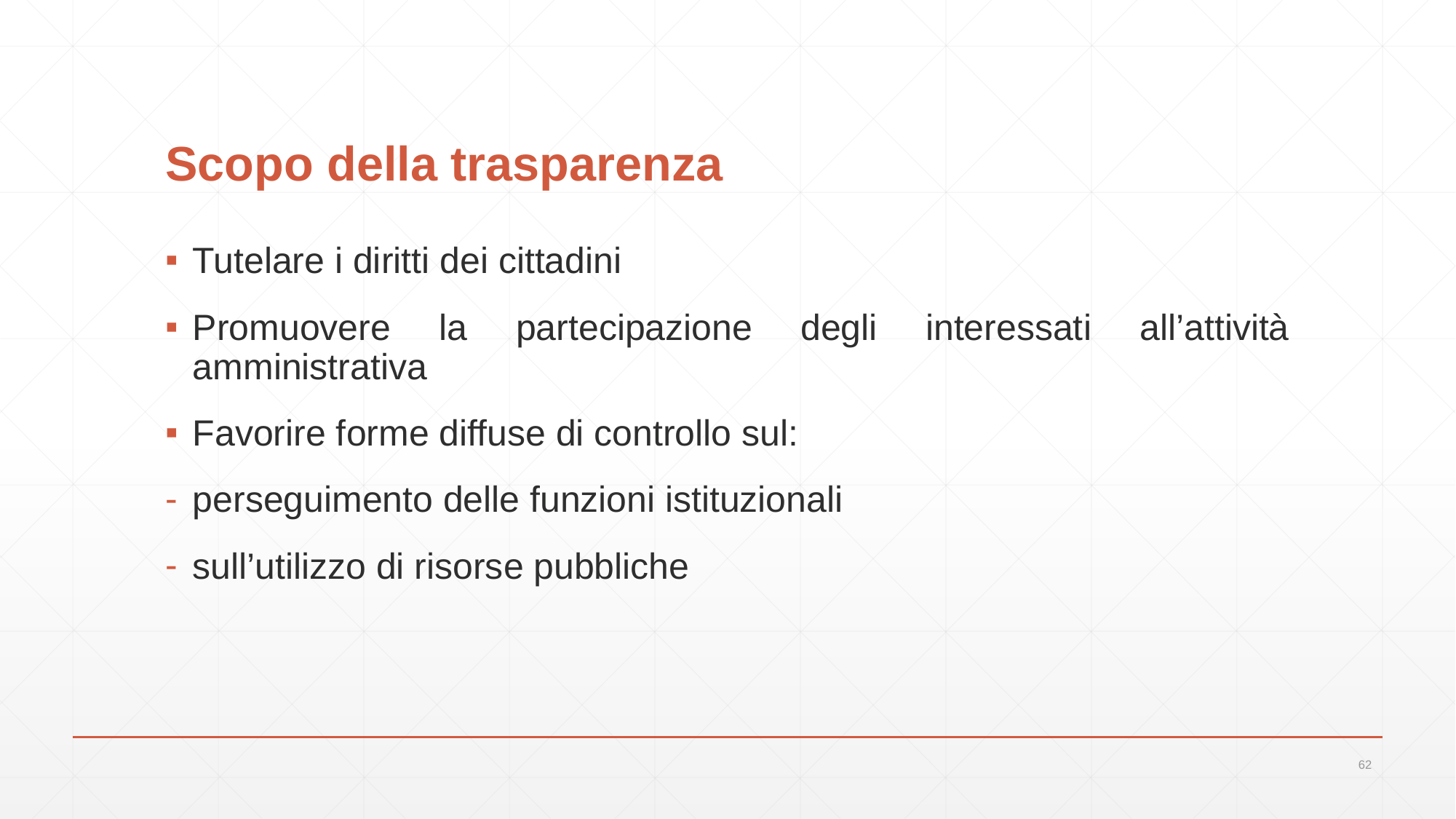

# Scopo della trasparenza
Tutelare i diritti dei cittadini
Promuovere la partecipazione degli interessati all’attività amministrativa
Favorire forme diffuse di controllo sul:
perseguimento delle funzioni istituzionali
sull’utilizzo di risorse pubbliche

62